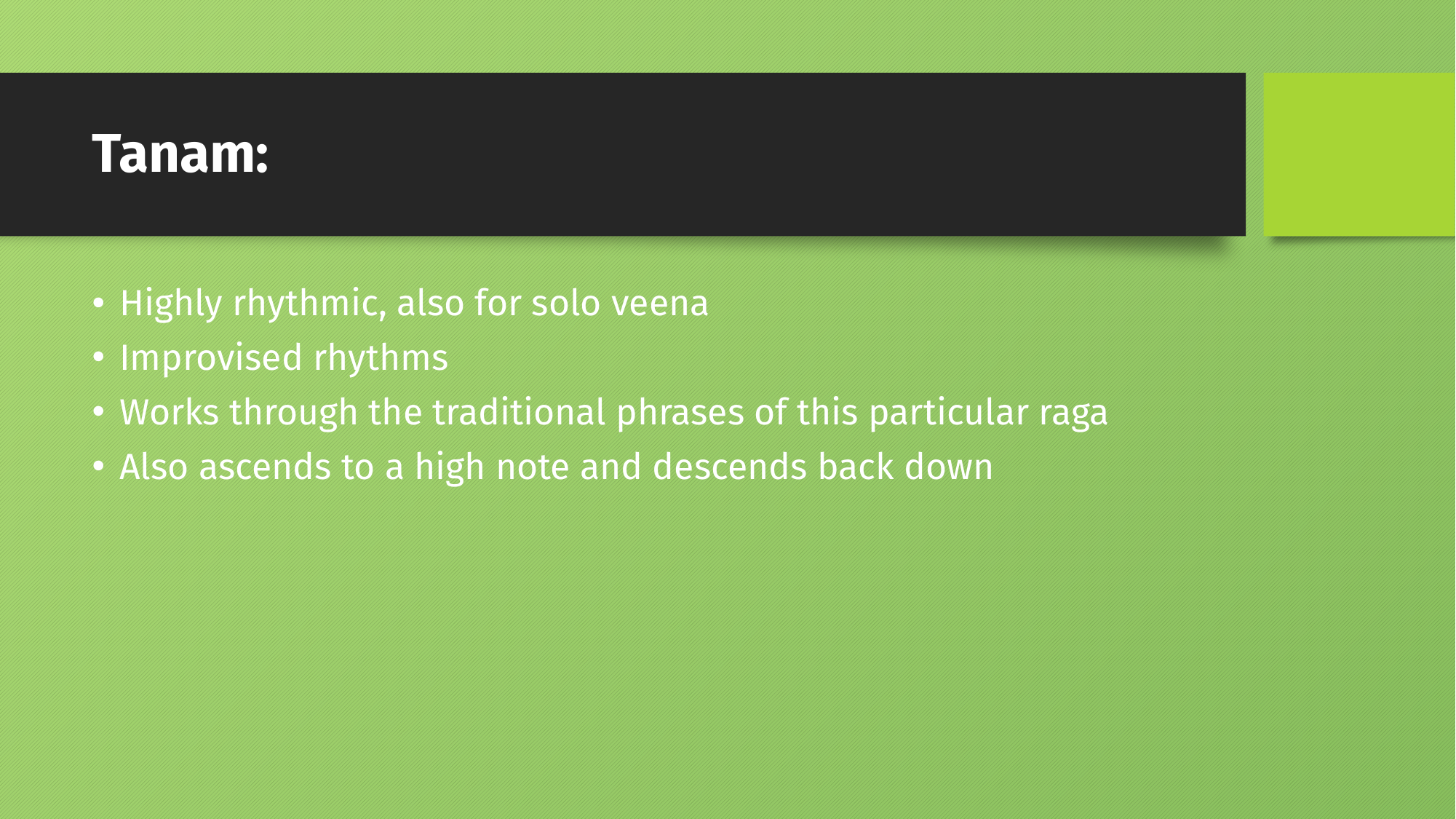

# Tanam:
Highly rhythmic, also for solo veena
Improvised rhythms
Works through the traditional phrases of this particular raga
Also ascends to a high note and descends back down